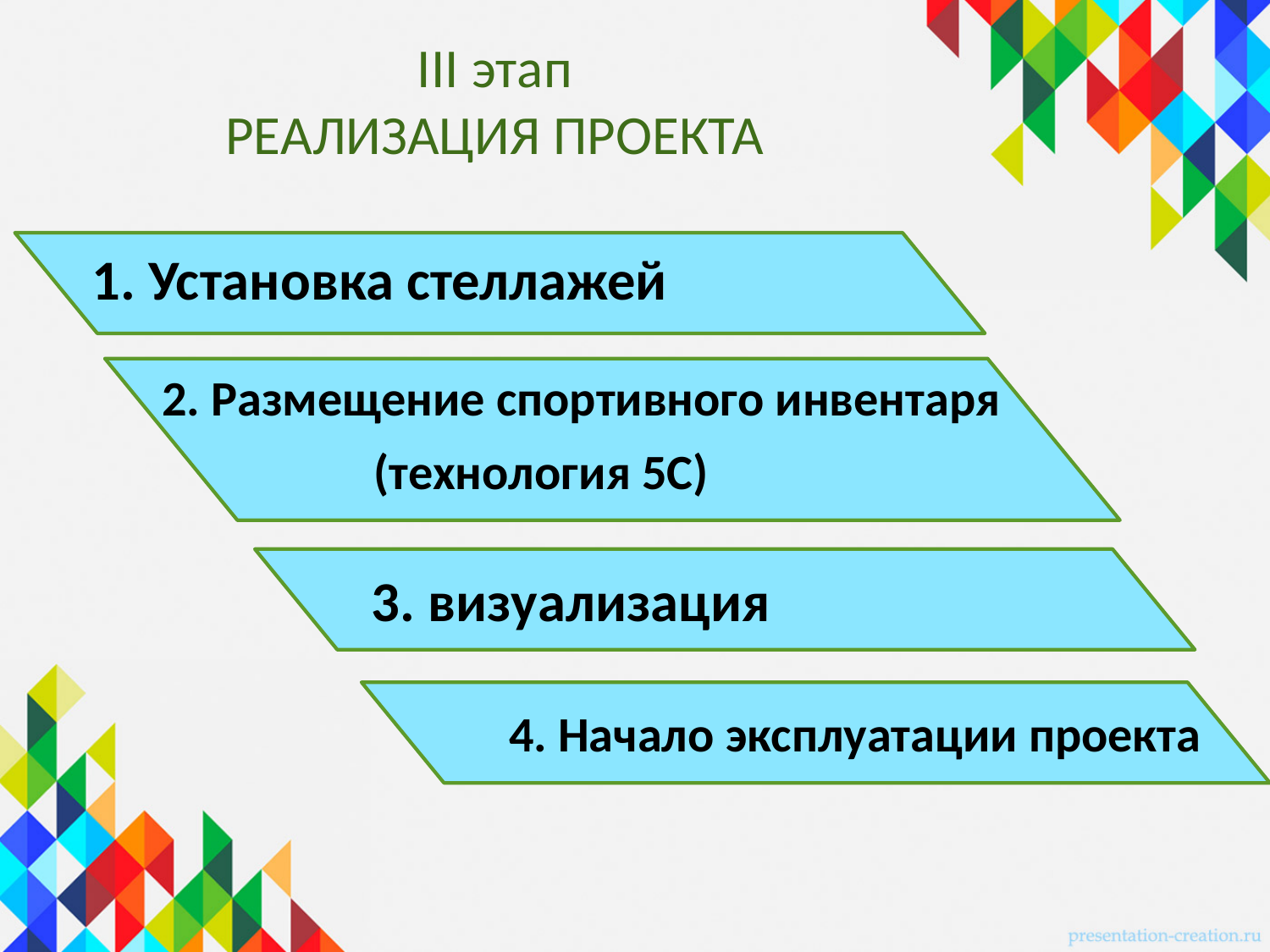

# III этап РЕАЛИЗАЦИЯ ПРОЕКТА

1. Установка стеллажей

2. Размещение спортивного инвентаря
                         (технология 5С)

3. визуализация

4. Начало эксплуатации проекта